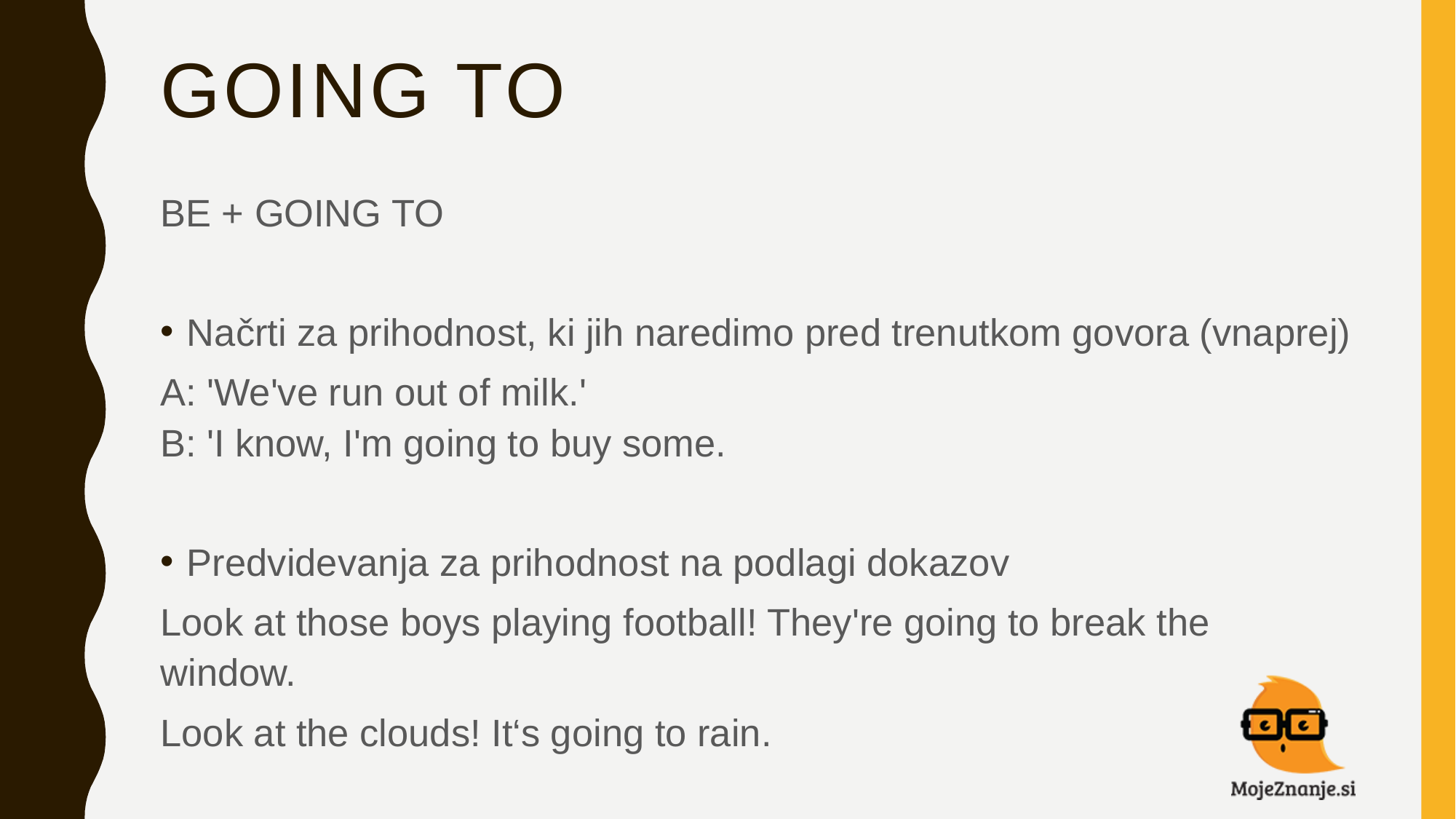

# GOING TO
BE + GOING TO

Načrti za prihodnost, ki jih naredimo pred trenutkom govora (vnaprej)
A: 'We've run out of milk.'
B: 'I know, I'm going to buy some.

Predvidevanja za prihodnost na podlagi dokazov
Look at those boys playing football! They're going to break the window.
Look at the clouds! It‘s going to rain.